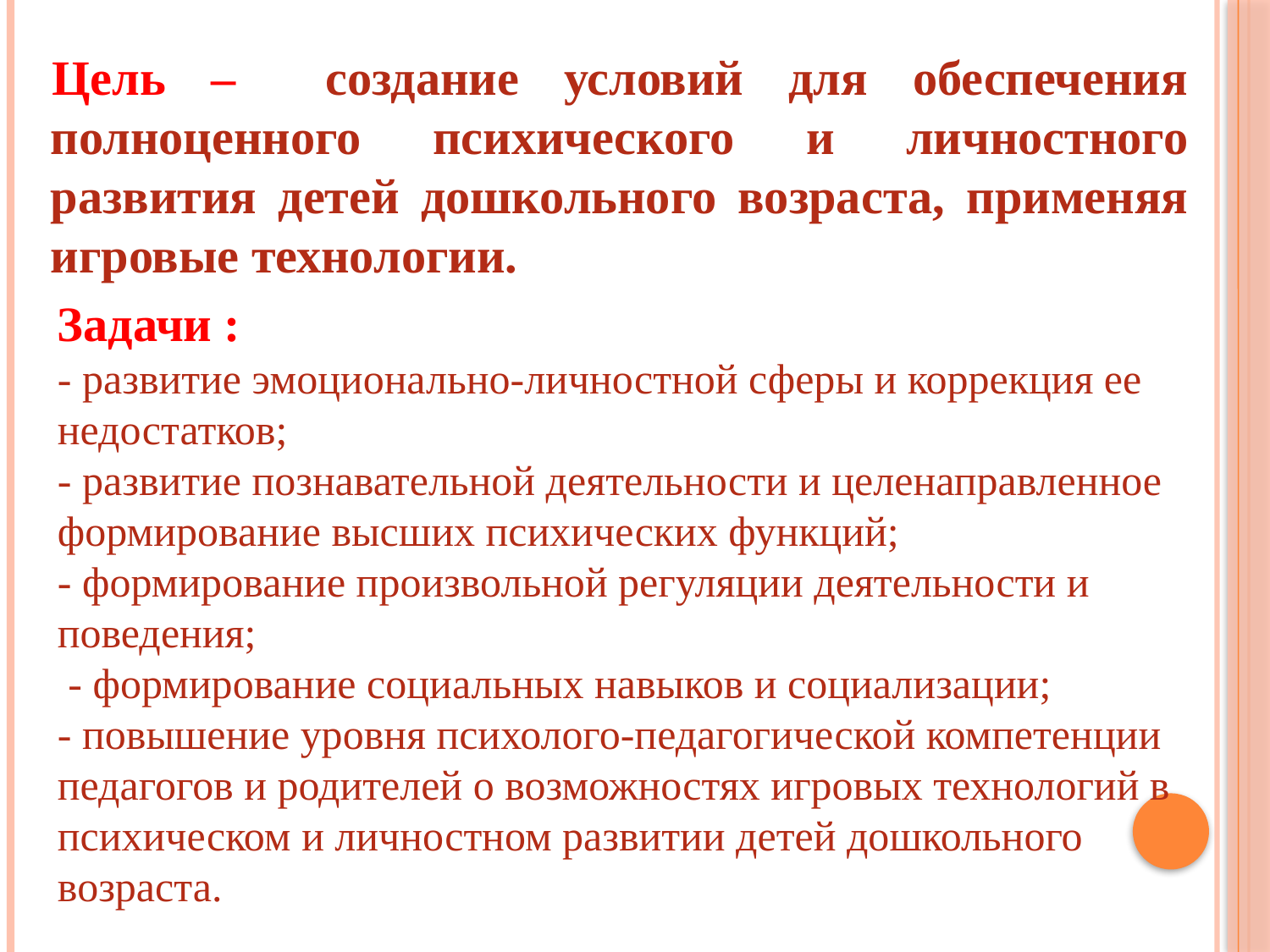

Цель –  создание условий для обеспечения полноценного психического и личностного развития детей дошкольного возраста, применяя игровые технологии.

Задачи :
- развитие эмоционально-личностной сферы и коррекция ее недостатков;
- развитие познавательной деятельности и целенаправленное
формирование высших психических функций;
- формирование произвольной регуляции деятельности и поведения;
 - формирование социальных навыков и социализации;
- повышение уровня психолого-педагогической компетенции педагогов и родителей о возможностях игровых технологий в психическом и личностном развитии детей дошкольного возраста.